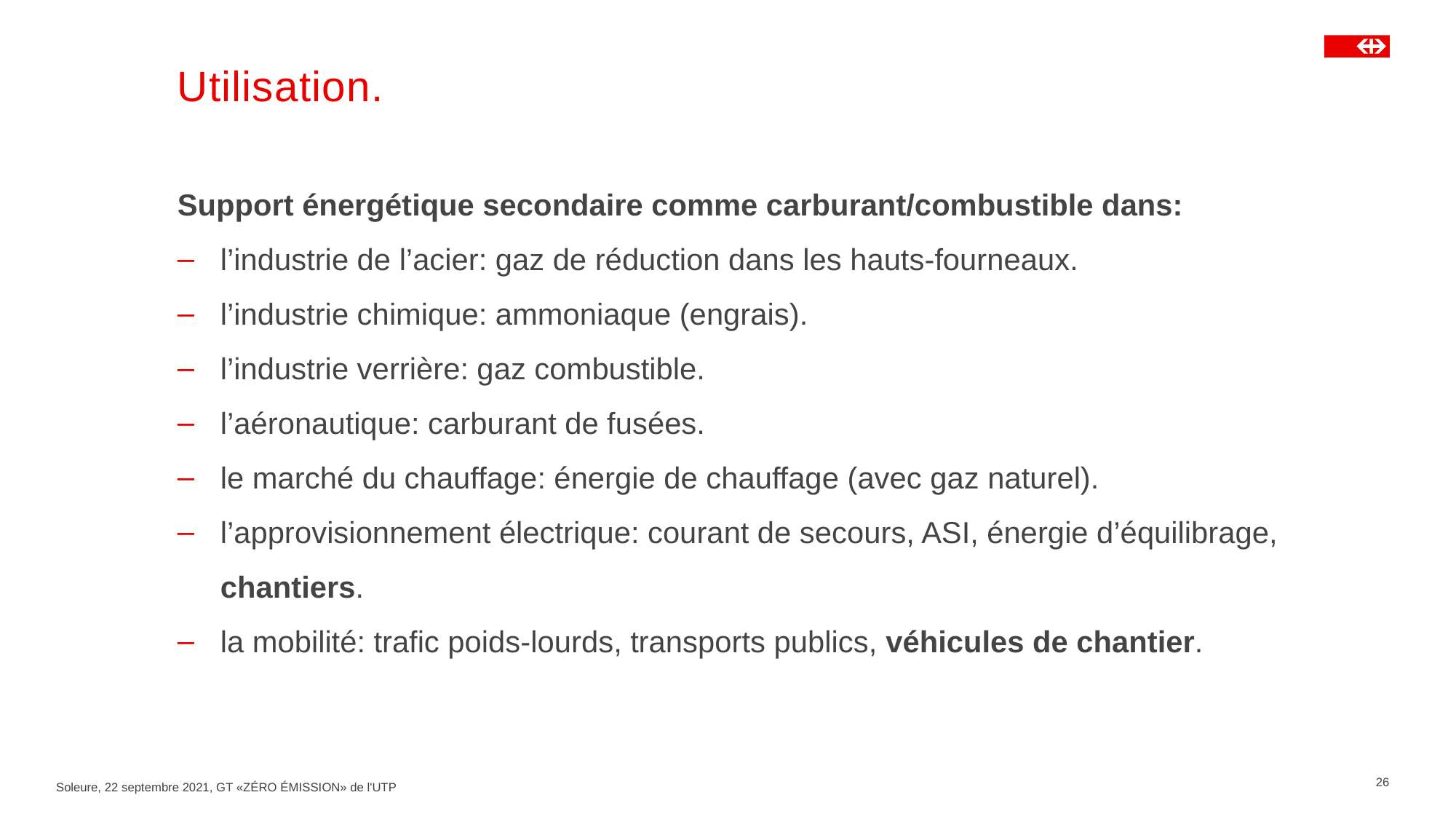

# Utilisation.
Support énergétique secondaire comme carburant/combustible dans:
l’industrie de l’acier: gaz de réduction dans les hauts-fourneaux.
l’industrie chimique: ammoniaque (engrais).
l’industrie verrière: gaz combustible.
l’aéronautique: carburant de fusées.
le marché du chauffage: énergie de chauffage (avec gaz naturel).
l’approvisionnement électrique: courant de secours, ASI, énergie d’équilibrage, chantiers.
la mobilité: trafic poids-lourds, transports publics, véhicules de chantier.
Soleure, 22 septembre 2021, GT «ZÉRO ÉMISSION» de l'UTP
26